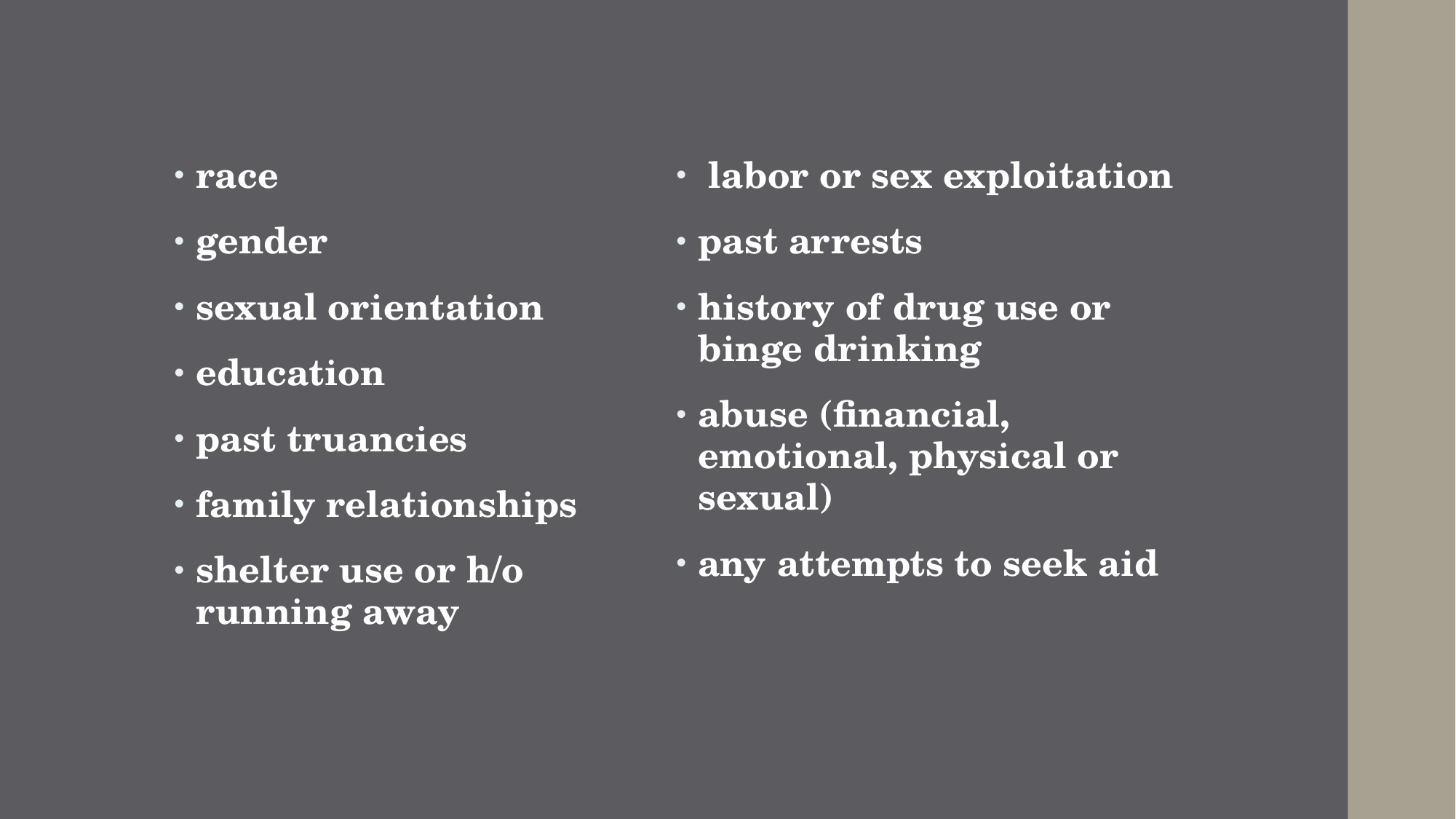

race
gender
sexual orientation
education
past truancies
family relationships
shelter use or h/o running away
 labor or sex exploitation
past arrests
history of drug use or binge drinking
abuse (financial, emotional, physical or sexual)
any attempts to seek aid